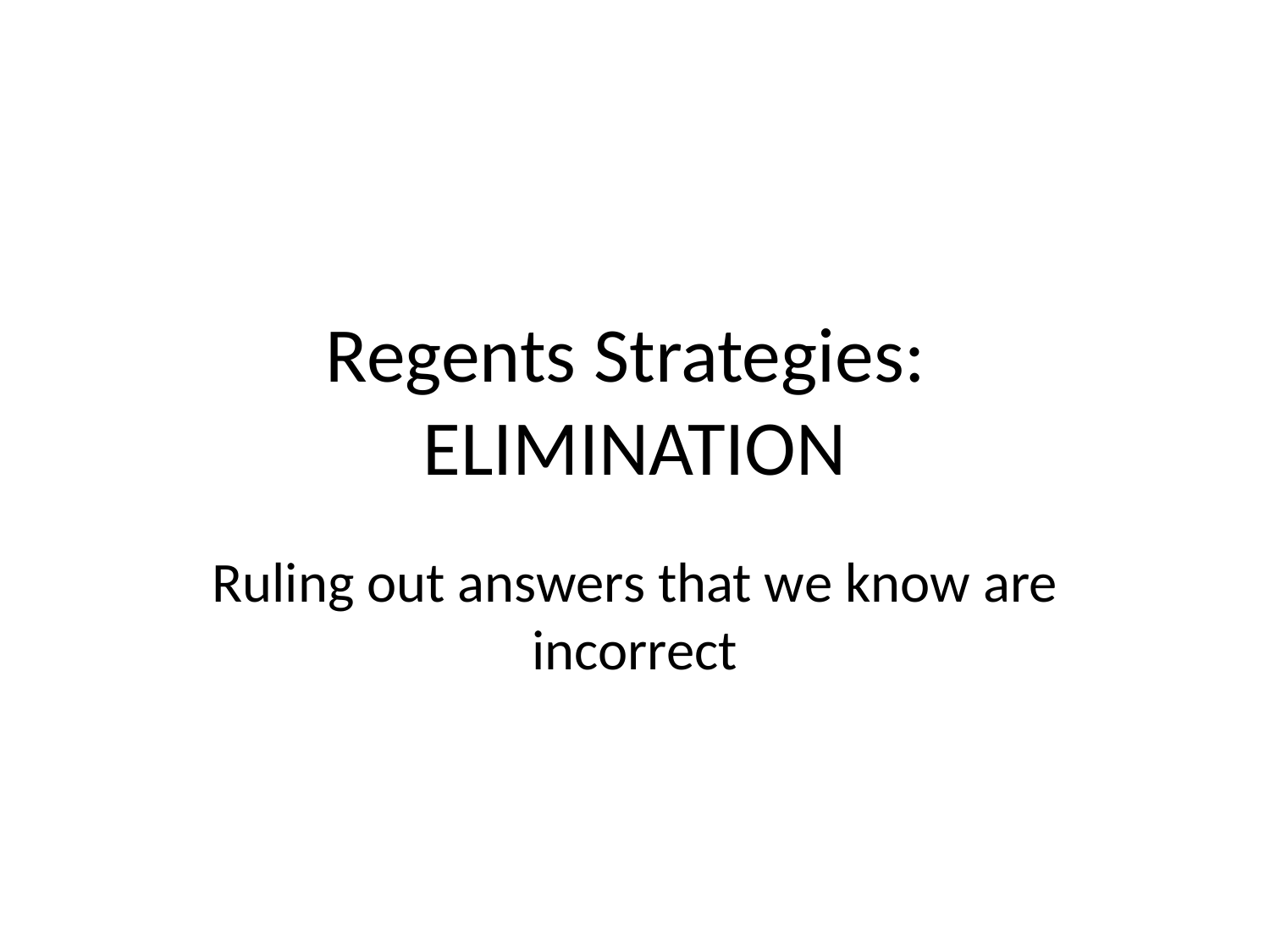

# Regents Strategies:  ELIMINATION
Ruling out answers that we know are incorrect